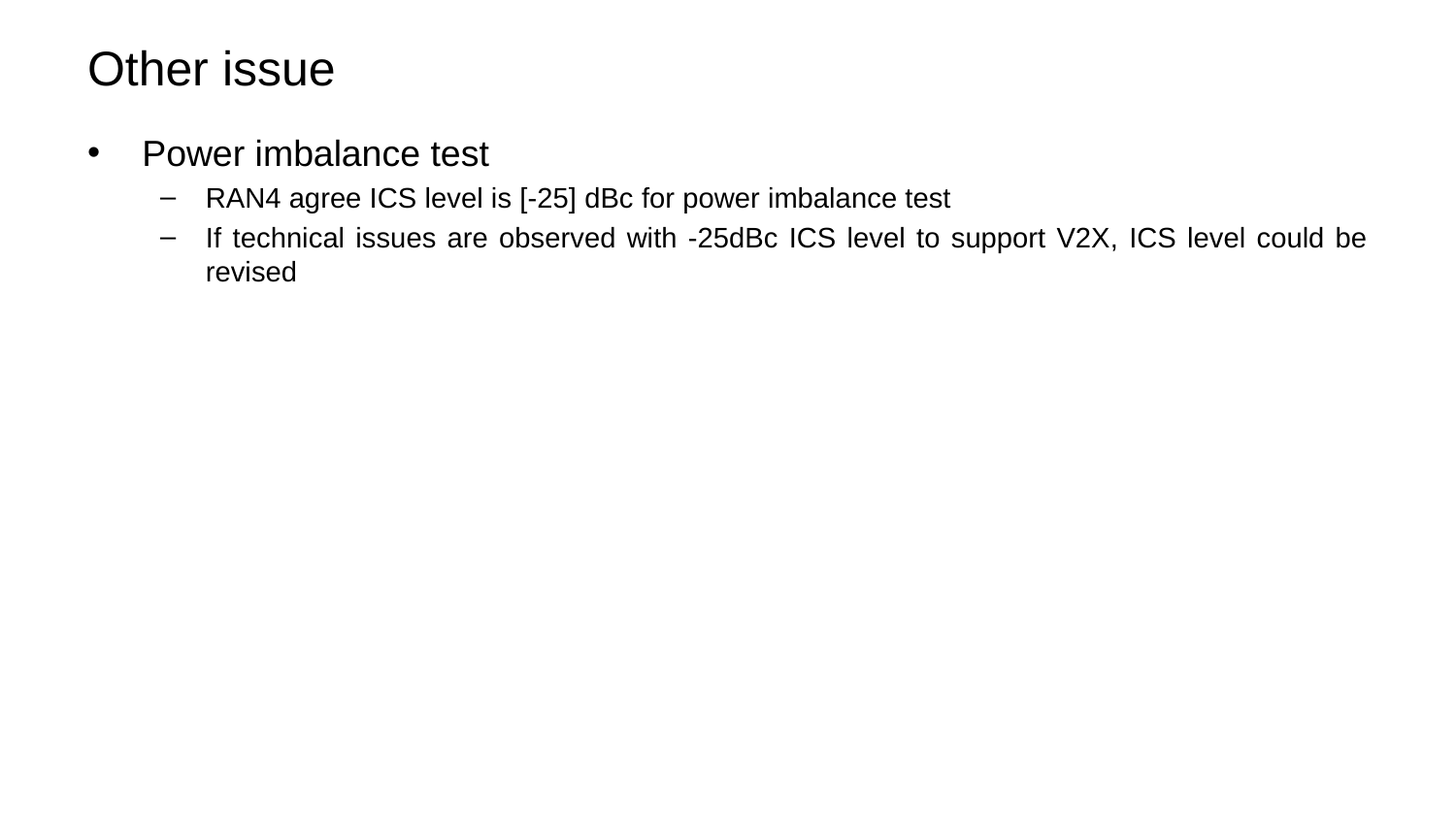

# Other issue
Power imbalance test
RAN4 agree ICS level is [-25] dBc for power imbalance test
If technical issues are observed with -25dBc ICS level to support V2X, ICS level could be revised